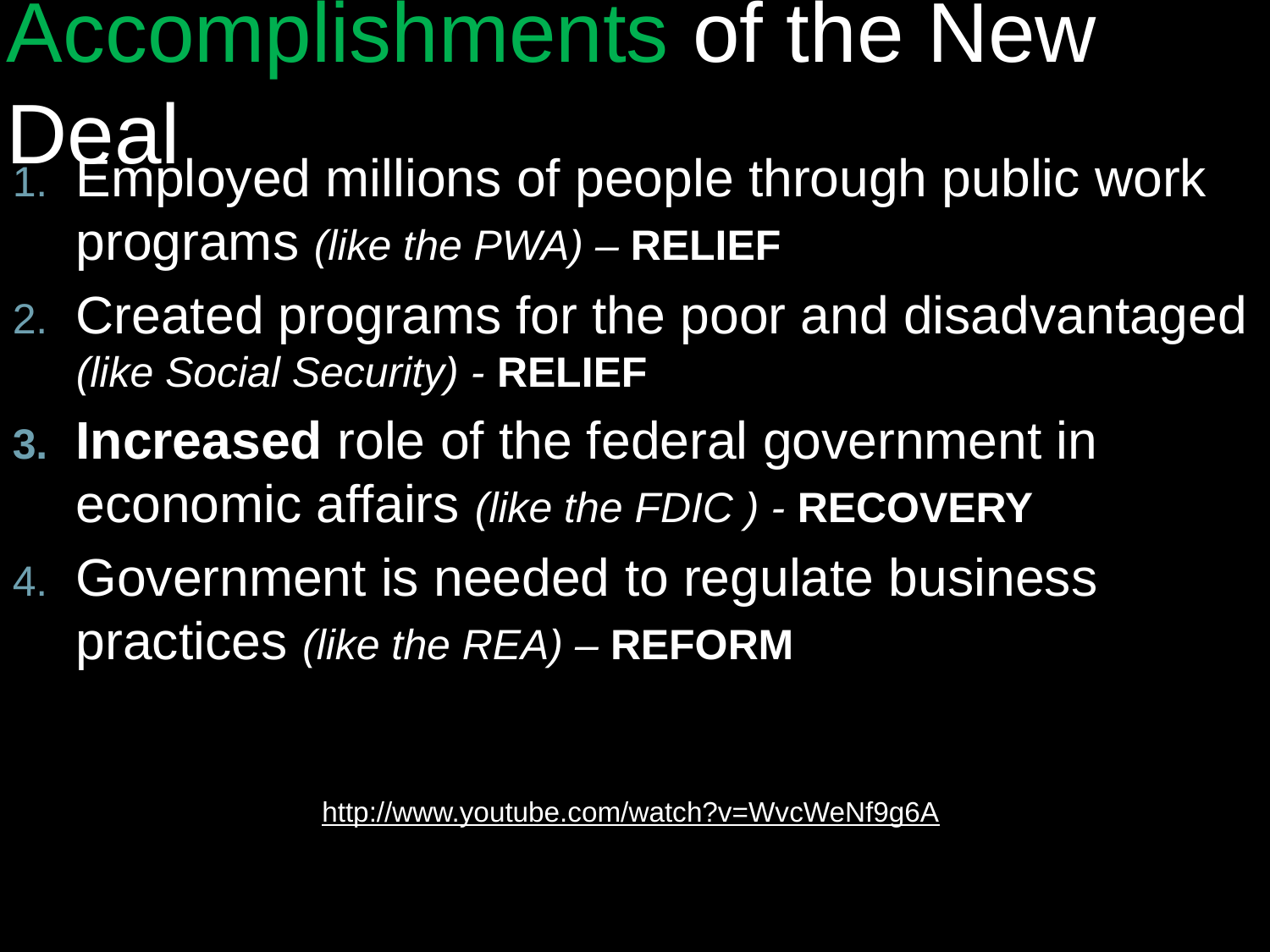

# Accomplishments of the New Deal
Employed millions of people through public work programs (like the PWA) – RELIEF
Created programs for the poor and disadvantaged (like Social Security) - RELIEF
Increased role of the federal government in economic affairs (like the FDIC ) - RECOVERY
Government is needed to regulate business practices (like the REA) – REFORM

http://www.youtube.com/watch?v=WvcWeNf9g6A